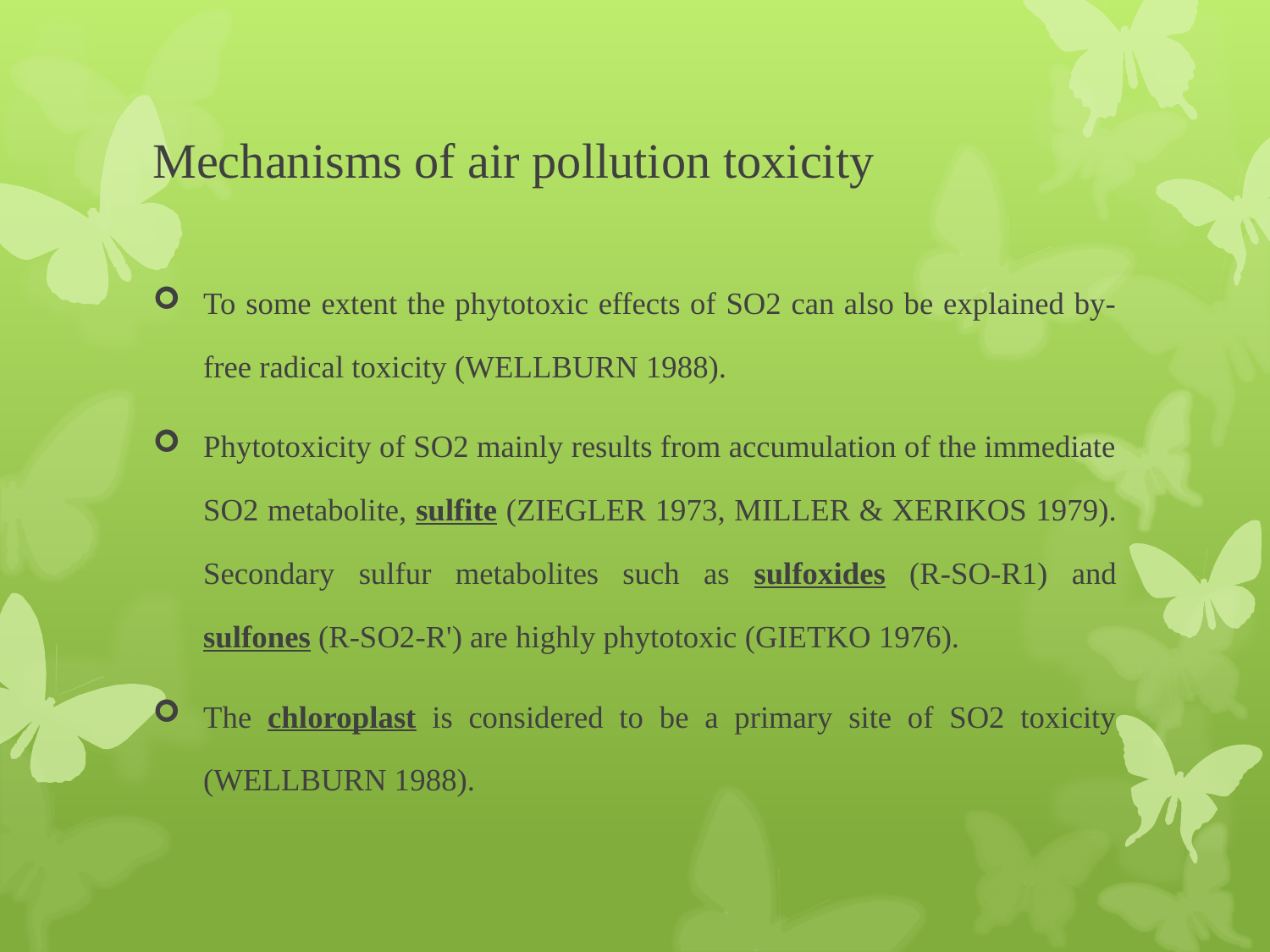

# Mechanisms of air pollution toxicity
To some extent the phytotoxic effects of SO2 can also be explained by-free radical toxicity (WELLBURN 1988).
Phytotoxicity of SO2 mainly results from accumulation of the immediate SO2 metabolite, sulfite (ZIEGLER 1973, MILLER & XERIKOS 1979). Secondary sulfur metabolites such as sulfoxides (R-SO-R1) and sulfones (R-SO2-R') are highly phytotoxic (GIETKO 1976).
The chloroplast is considered to be a primary site of SO2 toxicity (WELLBURN 1988).